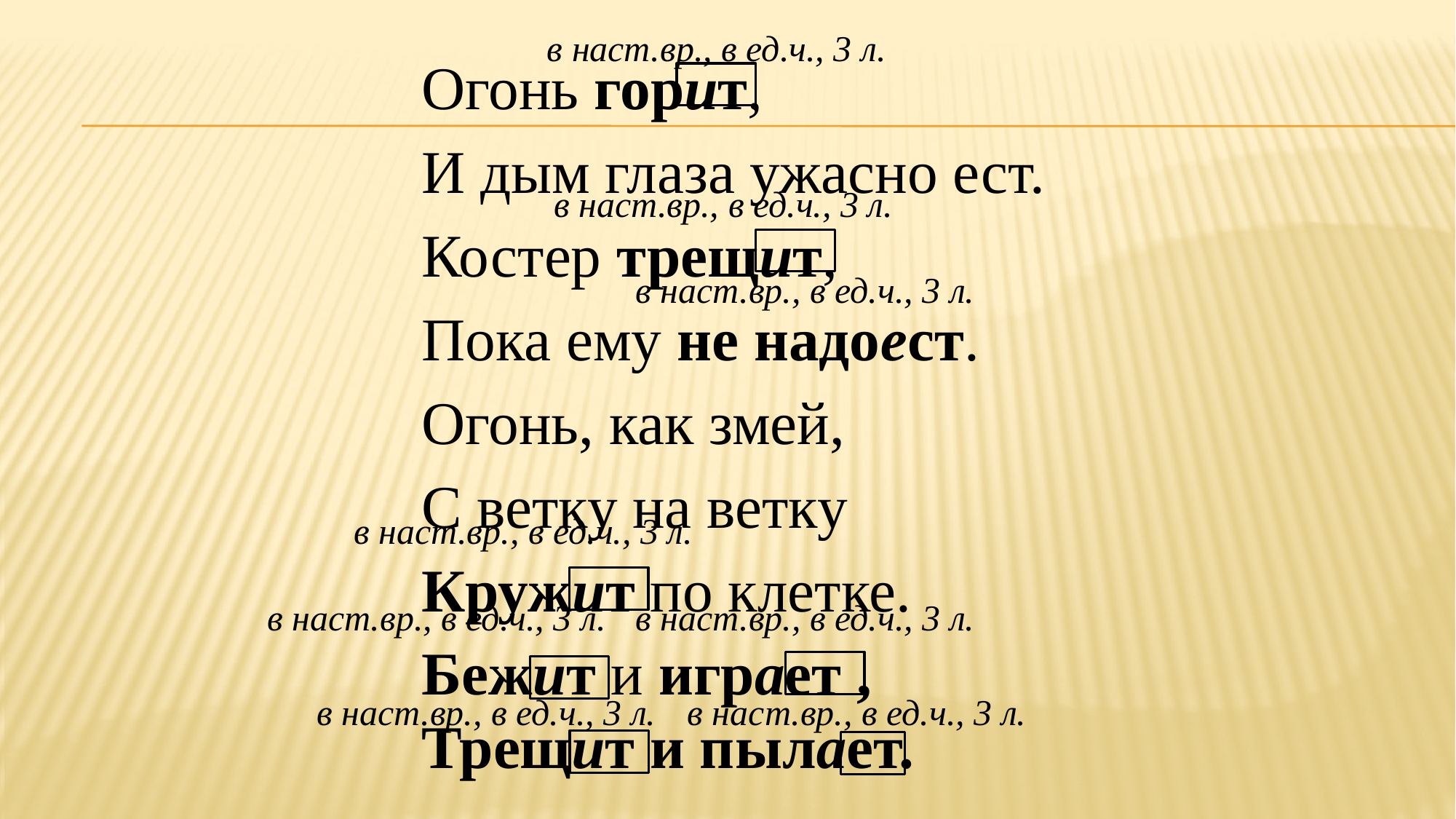

в наст.вр., в ед.ч., 3 л.
Огонь горит,
И дым глаза ужасно ест.
Костер трещит,
Пока ему не надоест.
Огонь, как змей,
С ветку на ветку
Кружит по клетке.
Бежит и играет ,
Трещит и пылает.

в наст.вр., в ед.ч., 3 л.

в наст.вр., в ед.ч., 3 л.
в наст.вр., в ед.ч., 3 л.

в наст.вр., в ед.ч., 3 л.
в наст.вр., в ед.ч., 3 л.

в наст.вр., в ед.ч., 3 л.
в наст.вр., в ед.ч., 3 л.